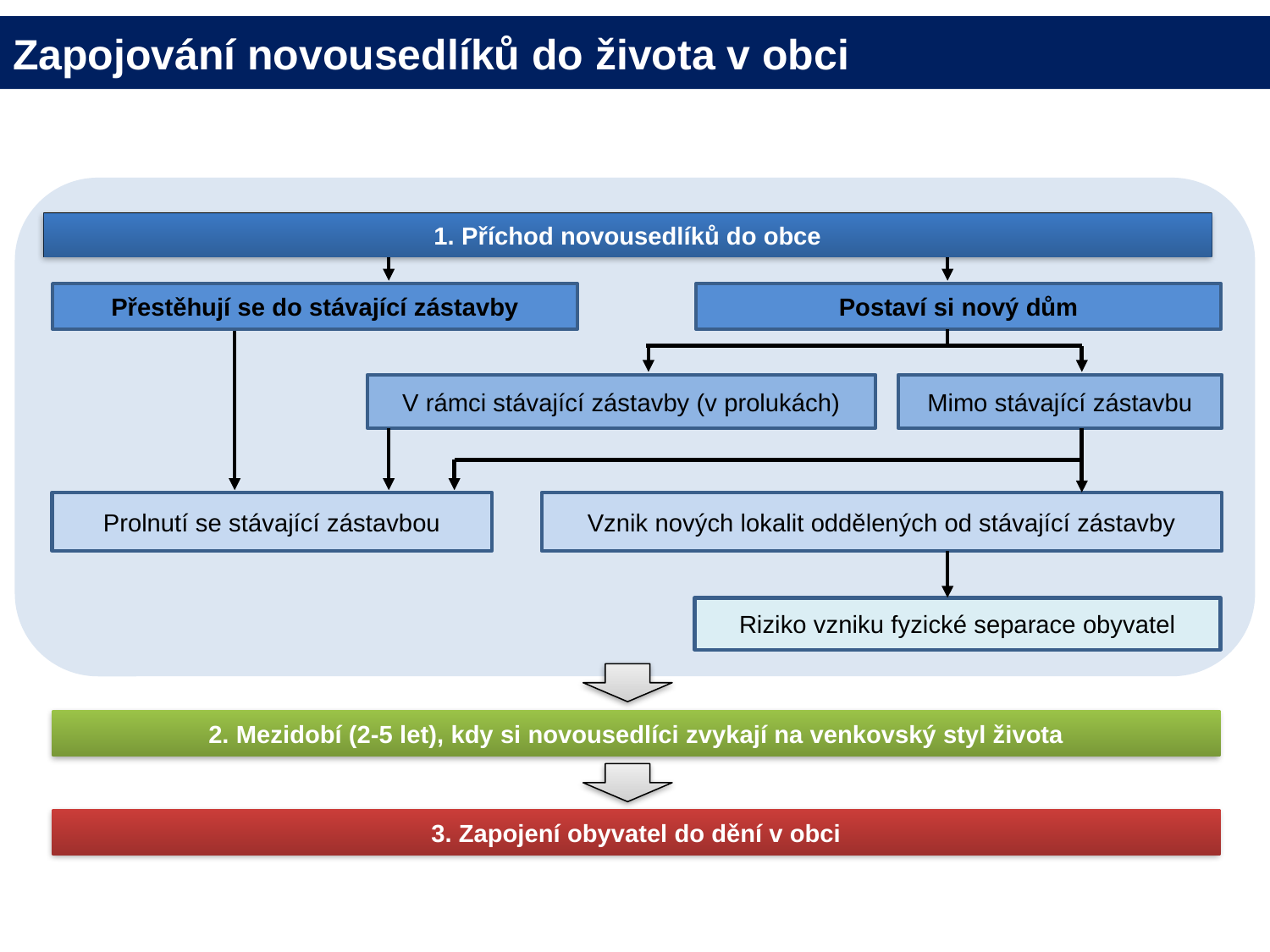

# Zapojování novousedlíků do života v obci

Přestěhují se do stávající zástavby
Postaví si nový dům
V rámci stávající zástavby (v prolukách)
Mimo stávající zástavbu
Vznik nových lokalit oddělených od stávající zástavby
Prolnutí se stávající zástavbou
Riziko vzniku fyzické separace obyvatel

2. Mezidobí (2-5 let), kdy si novousedlíci zvykají na venkovský styl života

3. Zapojení obyvatel do dění v obci
1. Příchod novousedlíků do obce